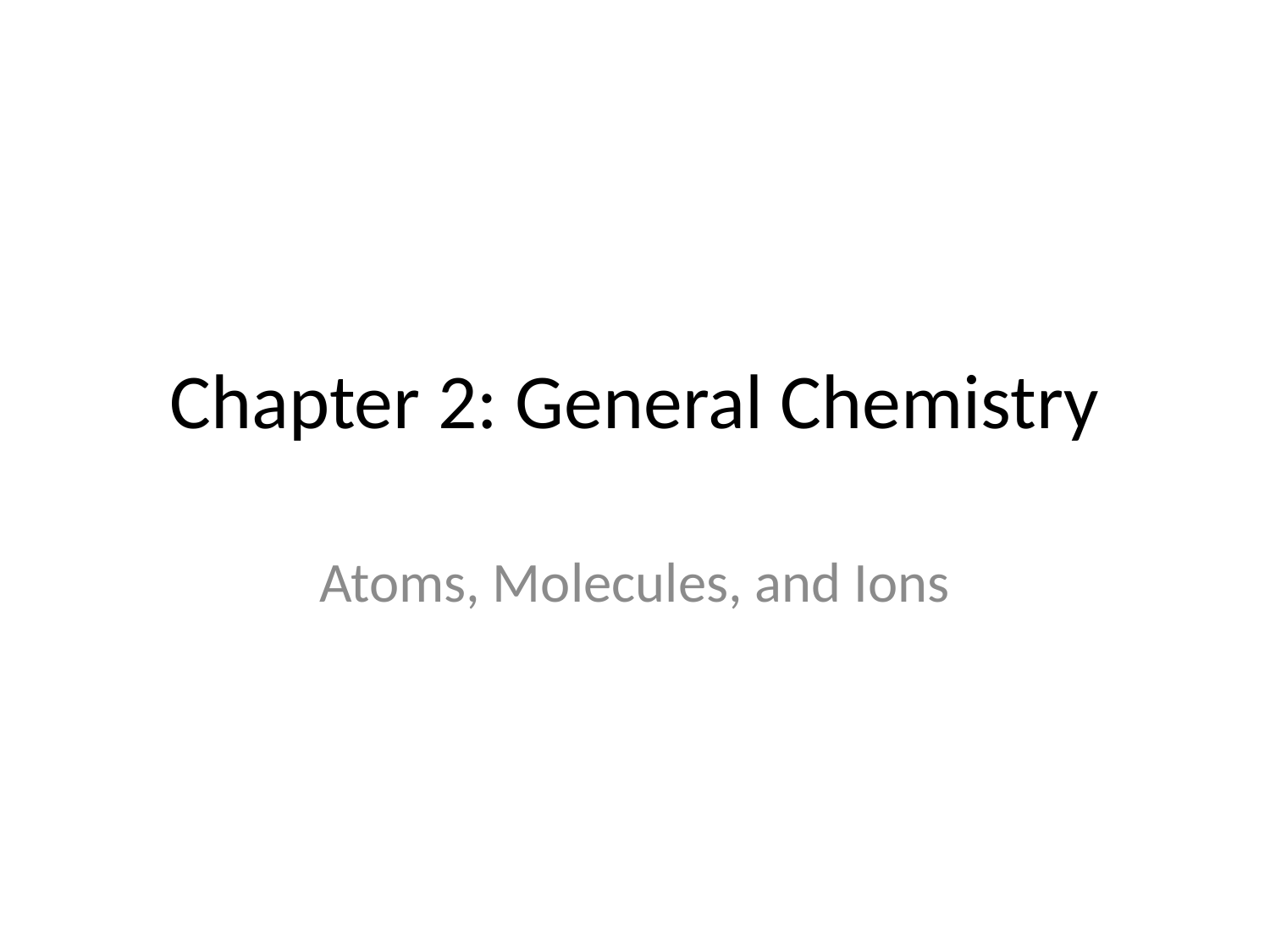

# Chapter 2: General Chemistry
Atoms, Molecules, and Ions